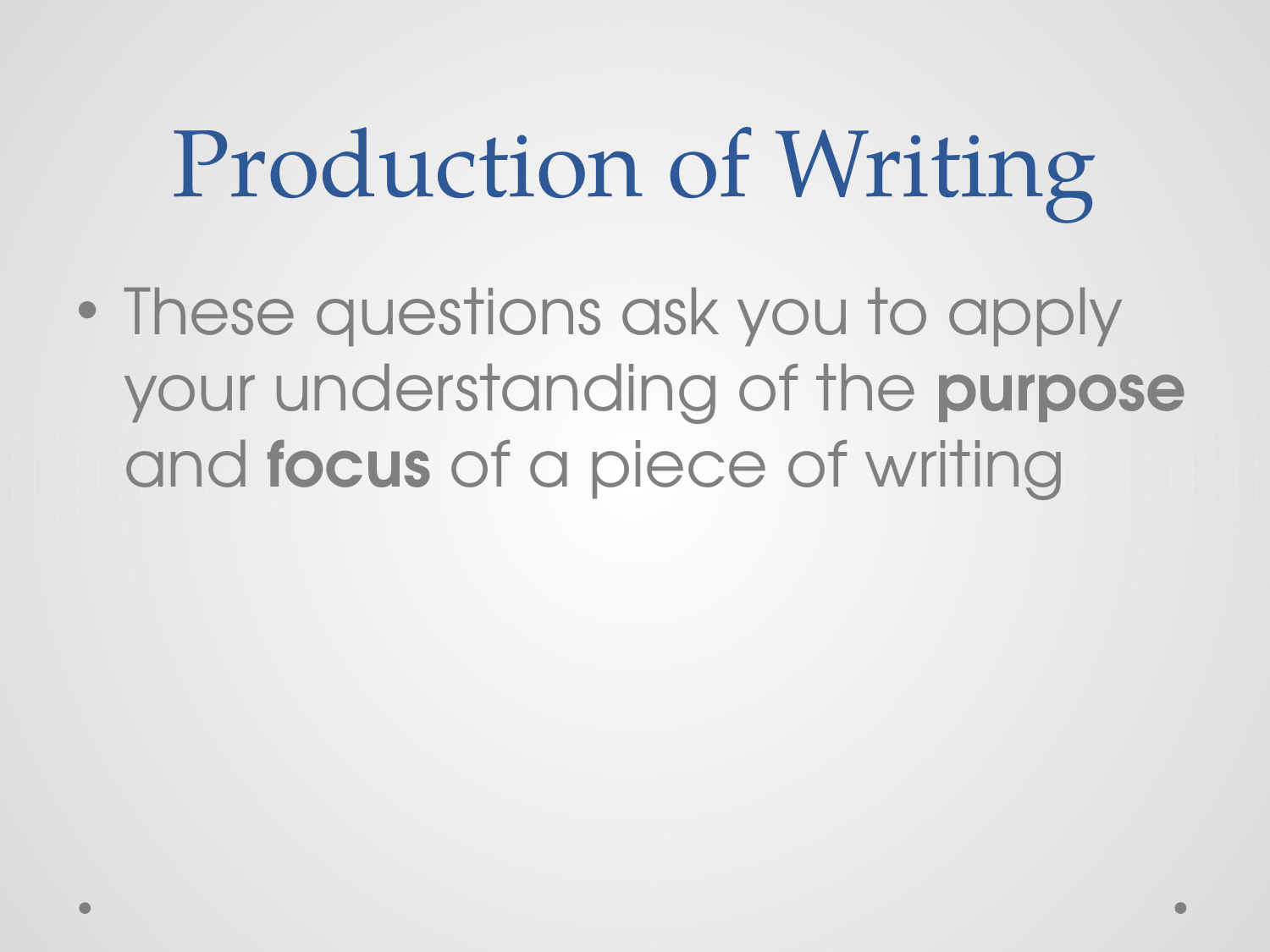

# Production of Writing
These questions ask you to apply your understanding of the purpose and focus of a piece of writing